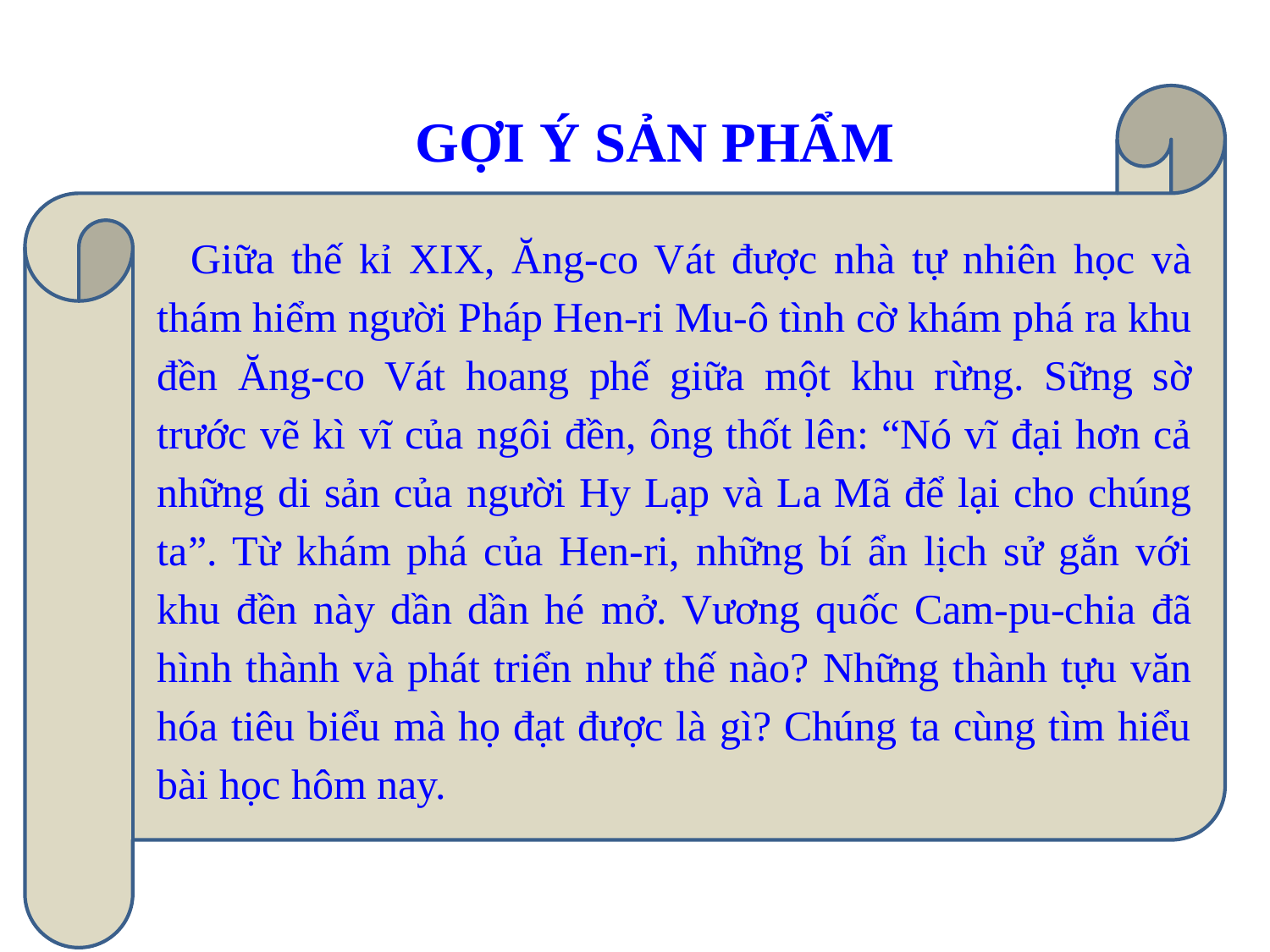

GỢI Ý SẢN PHẨM
  Giữa thế kỉ XIX, Ăng-co Vát được nhà tự nhiên học và thám hiểm người Pháp Hen-ri Mu-ô tình cờ khám phá ra khu đền Ăng-co Vát hoang phế giữa một khu rừng. Sững sờ trước vẽ kì vĩ của ngôi đền, ông thốt lên: “Nó vĩ đại hơn cả những di sản của người Hy Lạp và La Mã để lại cho chúng ta”. Từ khám phá của Hen-ri, những bí ẩn lịch sử gắn với khu đền này dần dần hé mở. Vương quốc Cam-pu-chia đã hình thành và phát triển như thế nào? Những thành tựu văn hóa tiêu biểu mà họ đạt được là gì? Chúng ta cùng tìm hiểu bài học hôm nay.